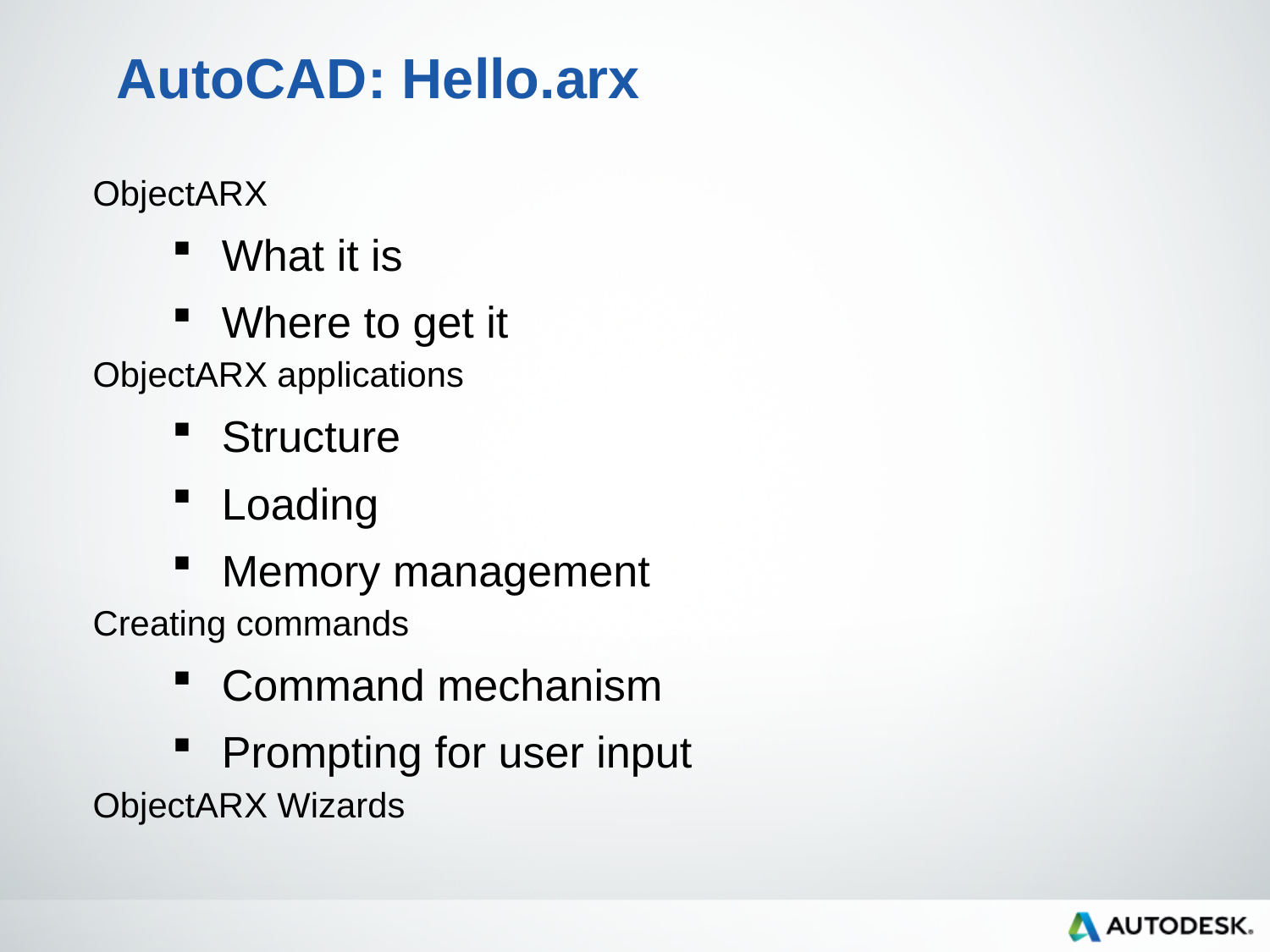

# AutoCAD: Hello.arx
ObjectARX
What it is
Where to get it
ObjectARX applications
Structure
Loading
Memory management
Creating commands
Command mechanism
Prompting for user input
ObjectARX Wizards